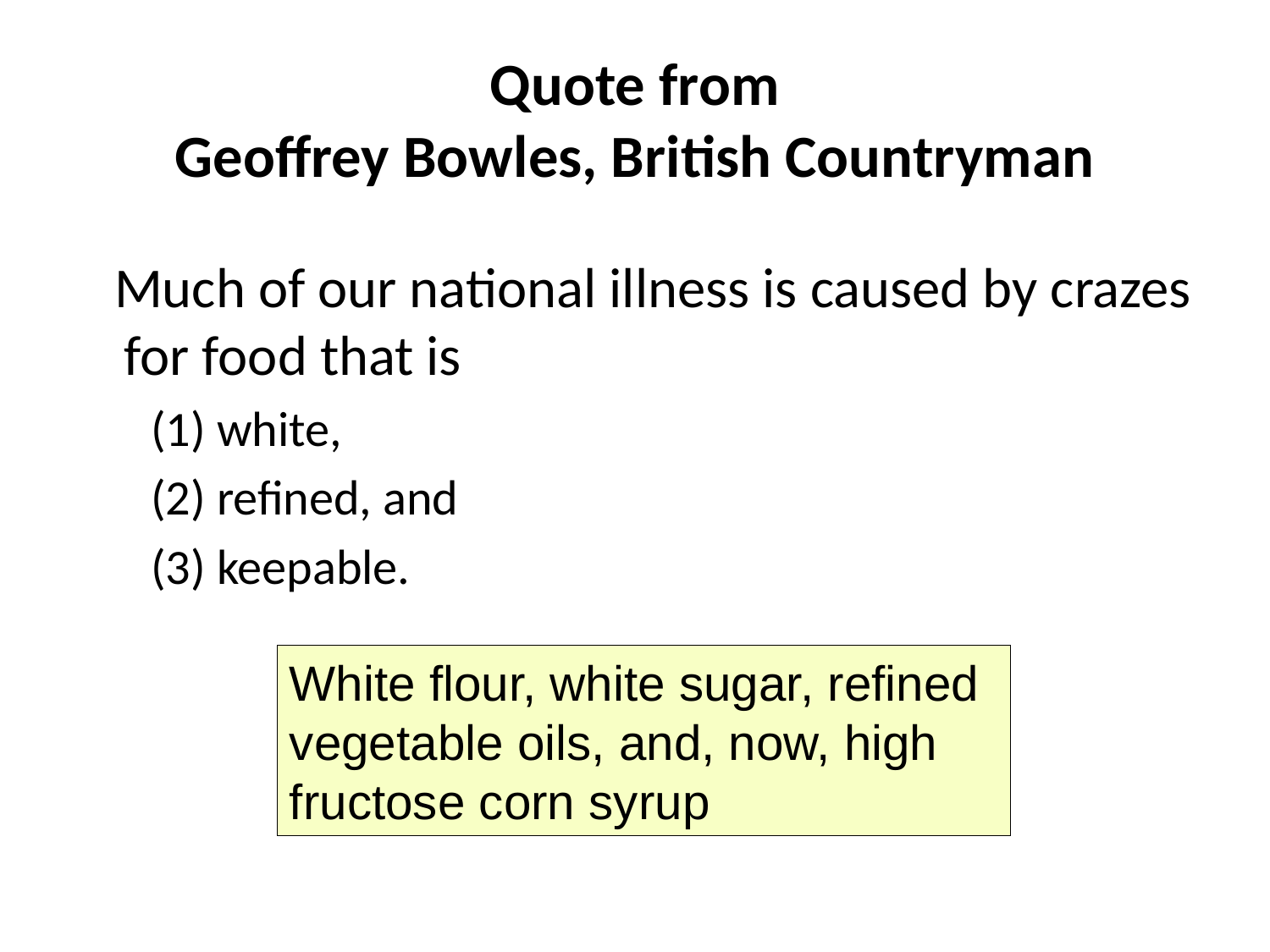

# Quote from Geoffrey Bowles, British Countryman
   Much of our national illness is caused by crazes for food that is
 (1) white,
 (2) refined, and
 (3) keepable.

White flour, white sugar, refined vegetable oils, and, now, high fructose corn syrup